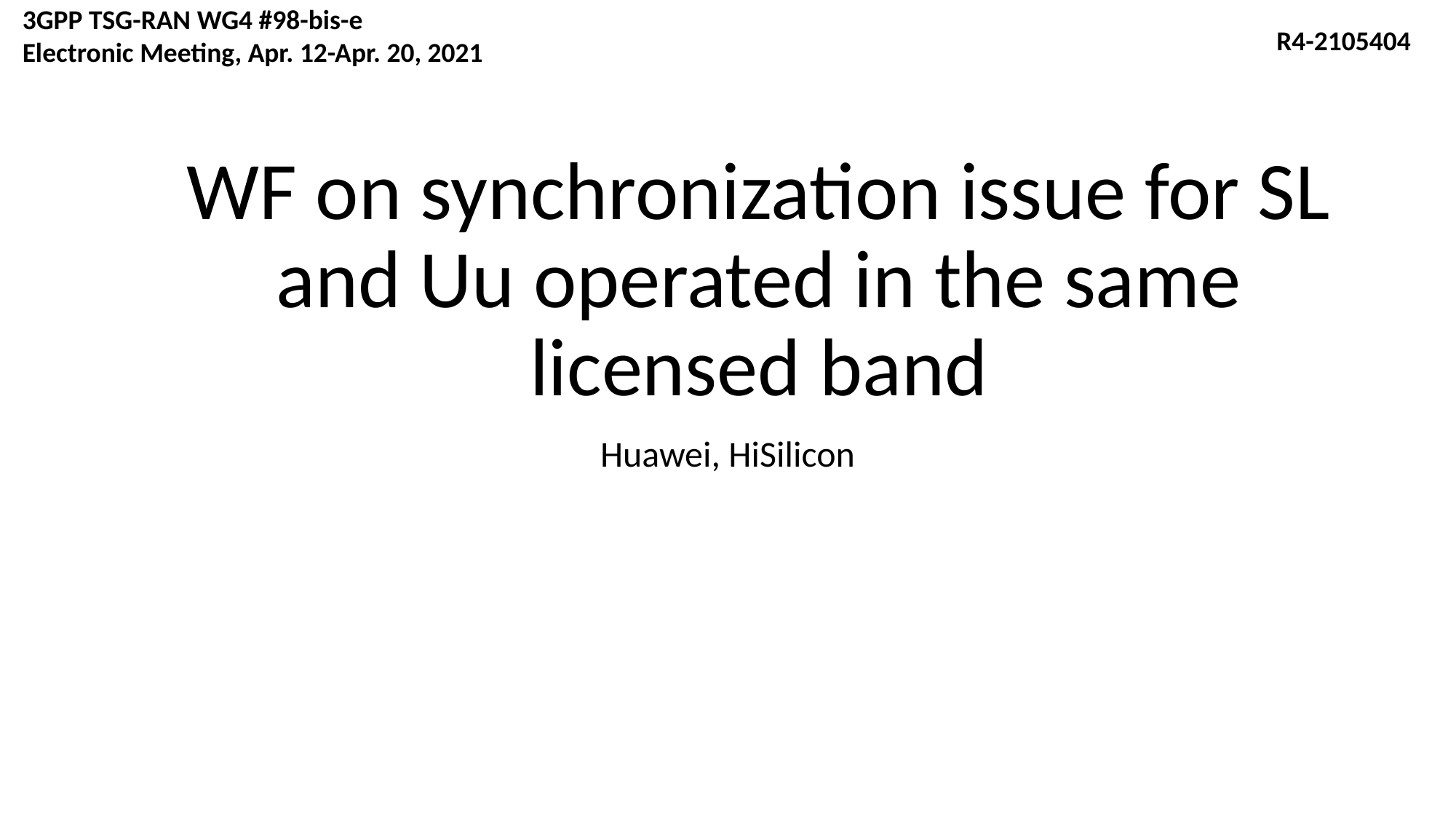

3GPP TSG-RAN WG4 #98-bis-e
Electronic Meeting, Apr. 12-Apr. 20, 2021
R4-2105404
# WF on synchronization issue for SL and Uu operated in the same licensed band
Huawei, HiSilicon